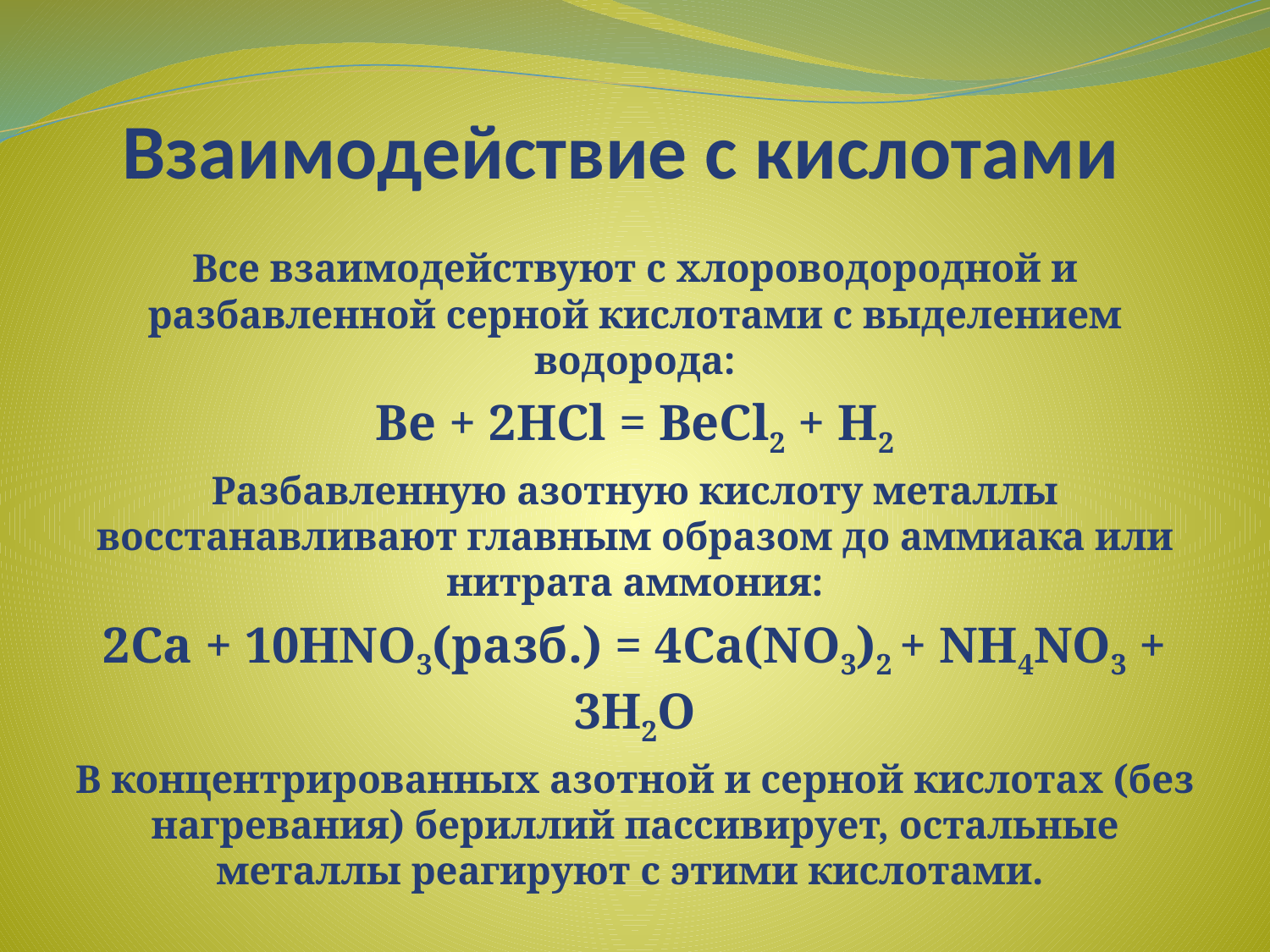

# Взаимодействие с кислотами
Все взаимодействуют с хлороводородной и разбавленной серной кислотами с выделением водорода:
Be + 2HCl = BeCl2 + H2
Разбавленную азотную кислоту металлы восстанавливают главным образом до аммиака или нитрата аммония:
2Ca + 10HNO3(разб.) = 4Ca(NO3)2 + NH4NO3 + 3H2O
В концентрированных азотной и серной кислотах (без нагревания) бериллий пассивирует, остальные металлы реагируют с этими кислотами.